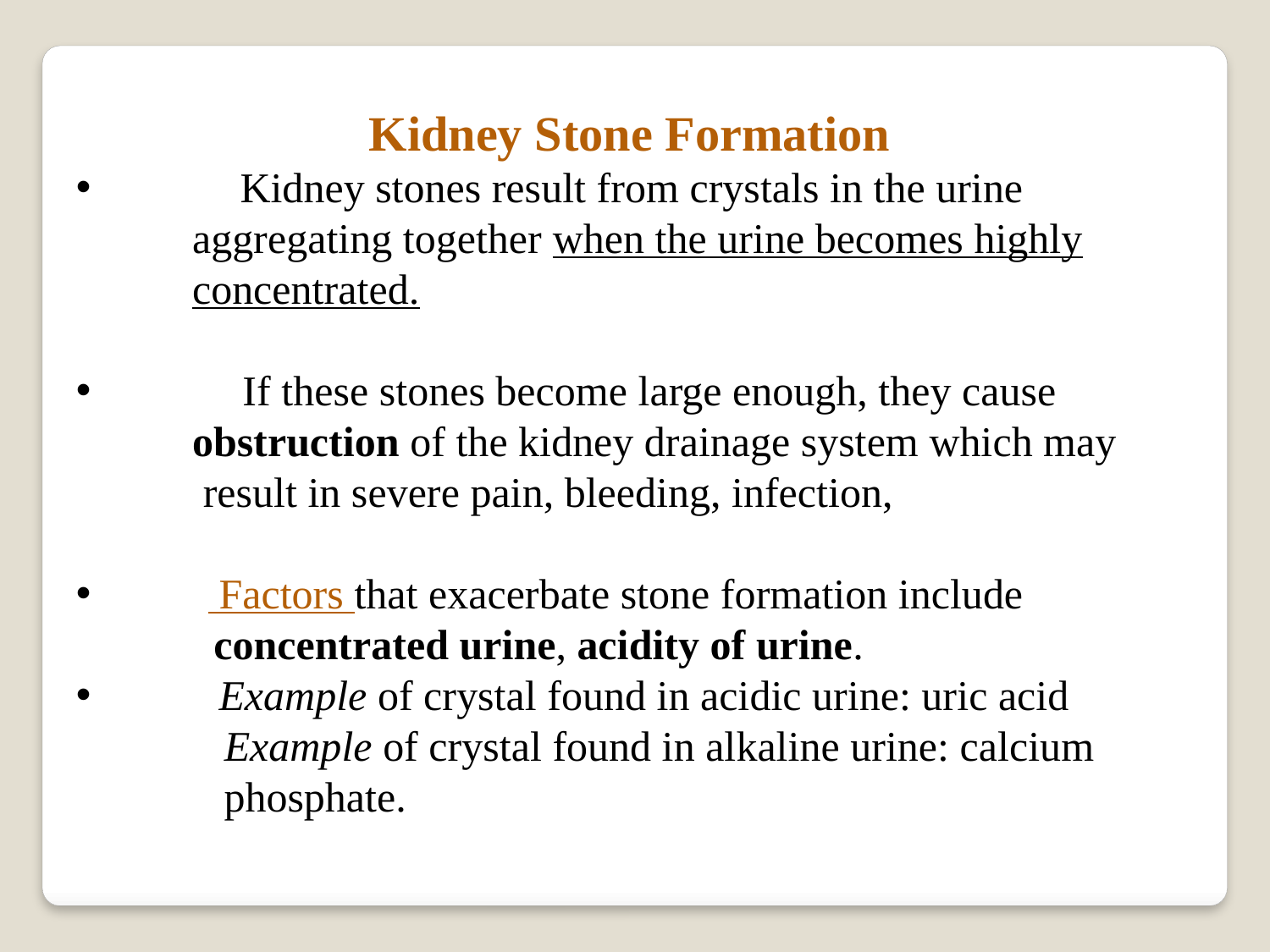

Kidney Stone Formation
           Kidney stones result from crystals in the urine
           aggregating together when the urine becomes highly
           concentrated.

           If these stones become large enough, they cause
           obstruction of the kidney drainage system which may
            result in severe pain, bleeding, infection,

         Factors that exacerbate stone formation include
             concentrated urine, acidity of urine.
         Example of crystal found in acidic urine: uric acid
              Example of crystal found in alkaline urine: calcium
              phosphate.